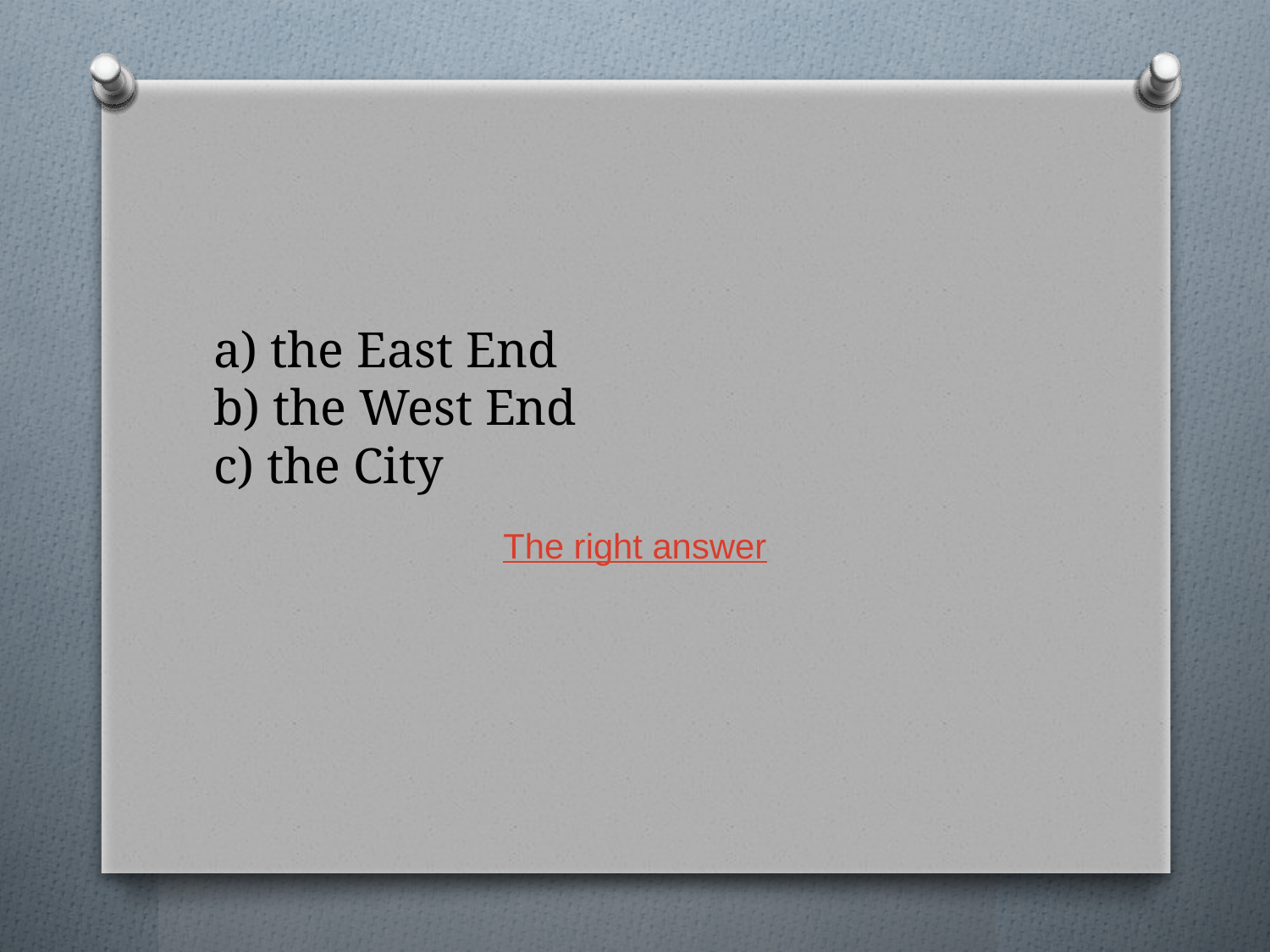

# a) the East End b) the West End c) the City
The right answer